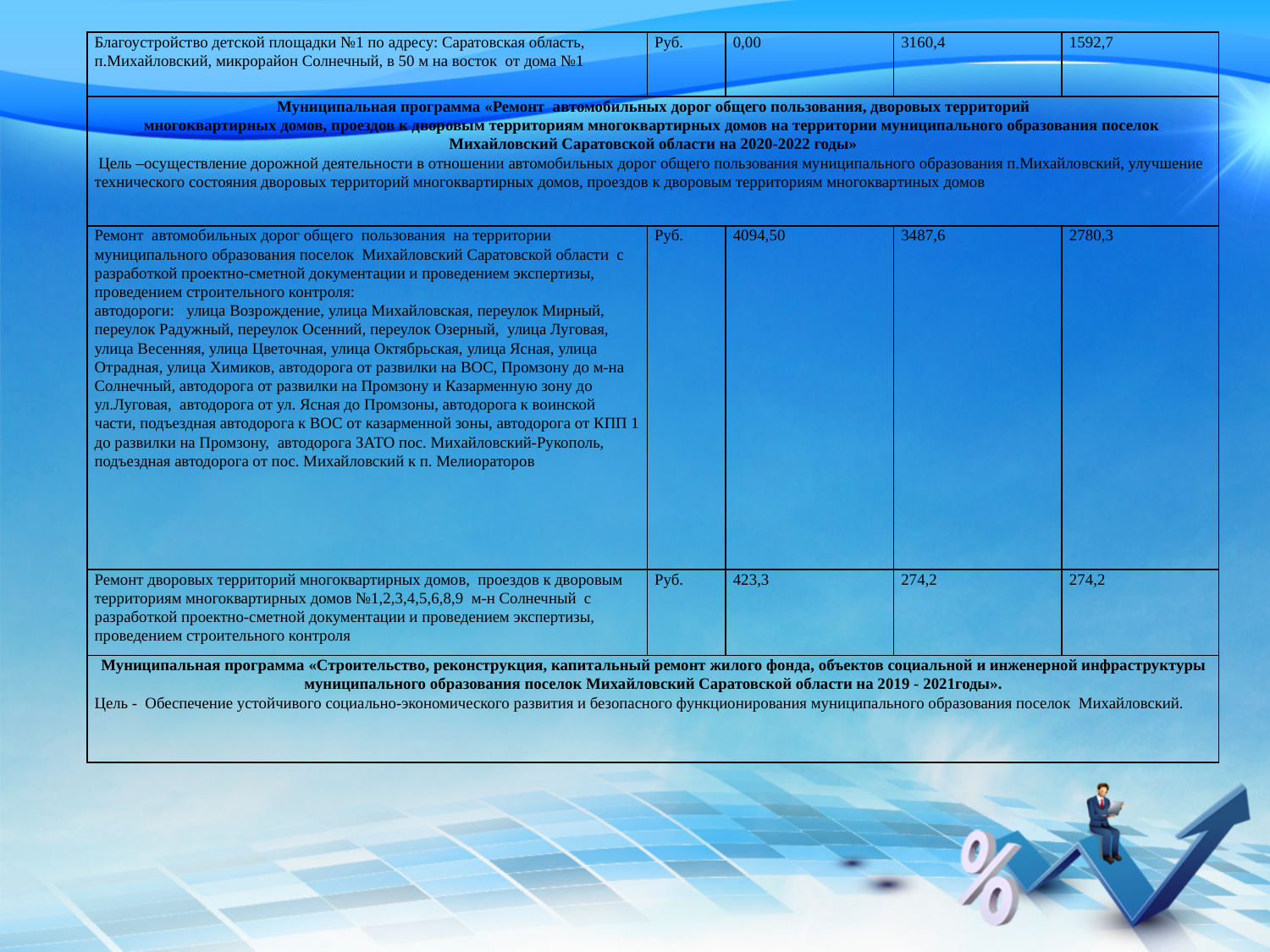

| Благоустройство детской площадки №1 по адресу: Саратовская область, п.Михайловский, микрорайон Солнечный, в 50 м на восток от дома №1 | Руб. | 0,00 | 3160,4 | 1592,7 |
| --- | --- | --- | --- | --- |
| Муниципальная программа «Ремонт автомобильных дорог общего пользования, дворовых территорий многоквартирных домов, проездов к дворовым территориям многоквартирных домов на территории муниципального образования поселок Михайловский Саратовской области на 2020-2022 годы» Цель –осуществление дорожной деятельности в отношении автомобильных дорог общего пользования муниципального образования п.Михайловский, улучшение технического состояния дворовых территорий многоквартирных домов, проездов к дворовым территориям многоквартиных домов |  |  |  |  |
| Ремонт автомобильных дорог общего пользования на территории муниципального образования поселок Михайловский Саратовской области с разработкой проектно-сметной документации и проведением экспертизы, проведением строительного контроля: автодороги: улица Возрождение, улица Михайловская, переулок Мирный, переулок Радужный, переулок Осенний, переулок Озерный, улица Луговая, улица Весенняя, улица Цветочная, улица Октябрьская, улица Ясная, улица Отрадная, улица Химиков, автодорога от развилки на ВОС, Промзону до м-на Солнечный, автодорога от развилки на Промзону и Казарменную зону до ул.Луговая, автодорога от ул. Ясная до Промзоны, автодорога к воинской части, подъездная автодорога к ВОС от казарменной зоны, автодорога от КПП 1 до развилки на Промзону, автодорога ЗАТО пос. Михайловский-Рукополь, подъездная автодорога от пос. Михайловский к п. Мелиораторов | Руб. | 4094,50 | 3487,6 | 2780,3 |
| Ремонт дворовых территорий многоквартирных домов, проездов к дворовым территориям многоквартирных домов №1,2,3,4,5,6,8,9 м-н Солнечный с разработкой проектно-сметной документации и проведением экспертизы, проведением строительного контроля | Руб. | 423,3 | 274,2 | 274,2 |
| Муниципальная программа «Строительство, реконструкция, капитальный ремонт жилого фонда, объектов социальной и инженерной инфраструктуры муниципального образования поселок Михайловский Саратовской области на 2019 - 2021годы». Цель - Обеспечение устойчивого социально-экономического развития и безопасного функционирования муниципального образования поселок Михайловский. |  |  |  |  |